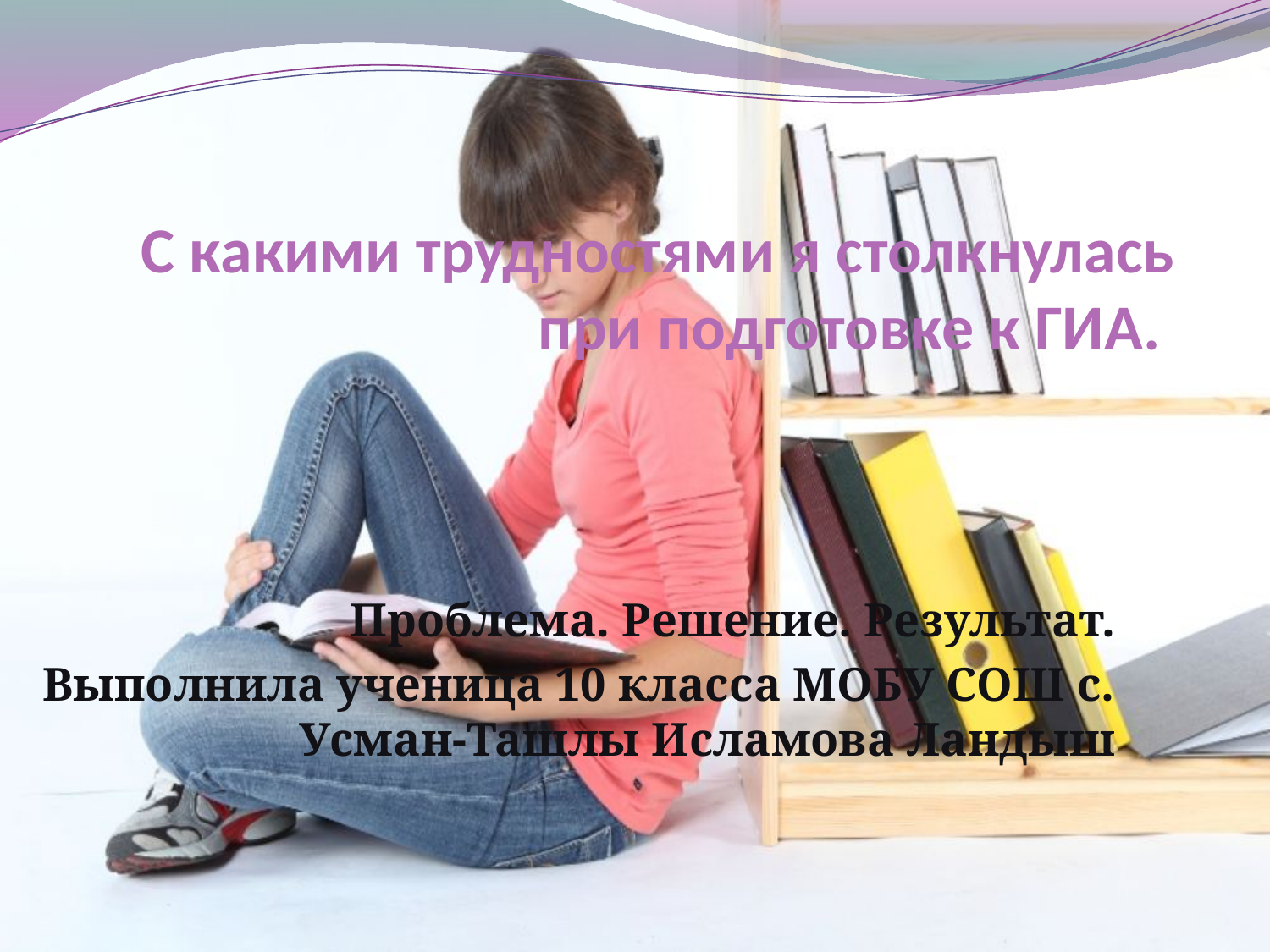

# С какими трудностями я столкнулась при подготовке к ГИА.
Проблема. Решение. Результат.
Выполнила ученица 10 класса МОБУ СОШ с. Усман-Ташлы Исламова Ландыш